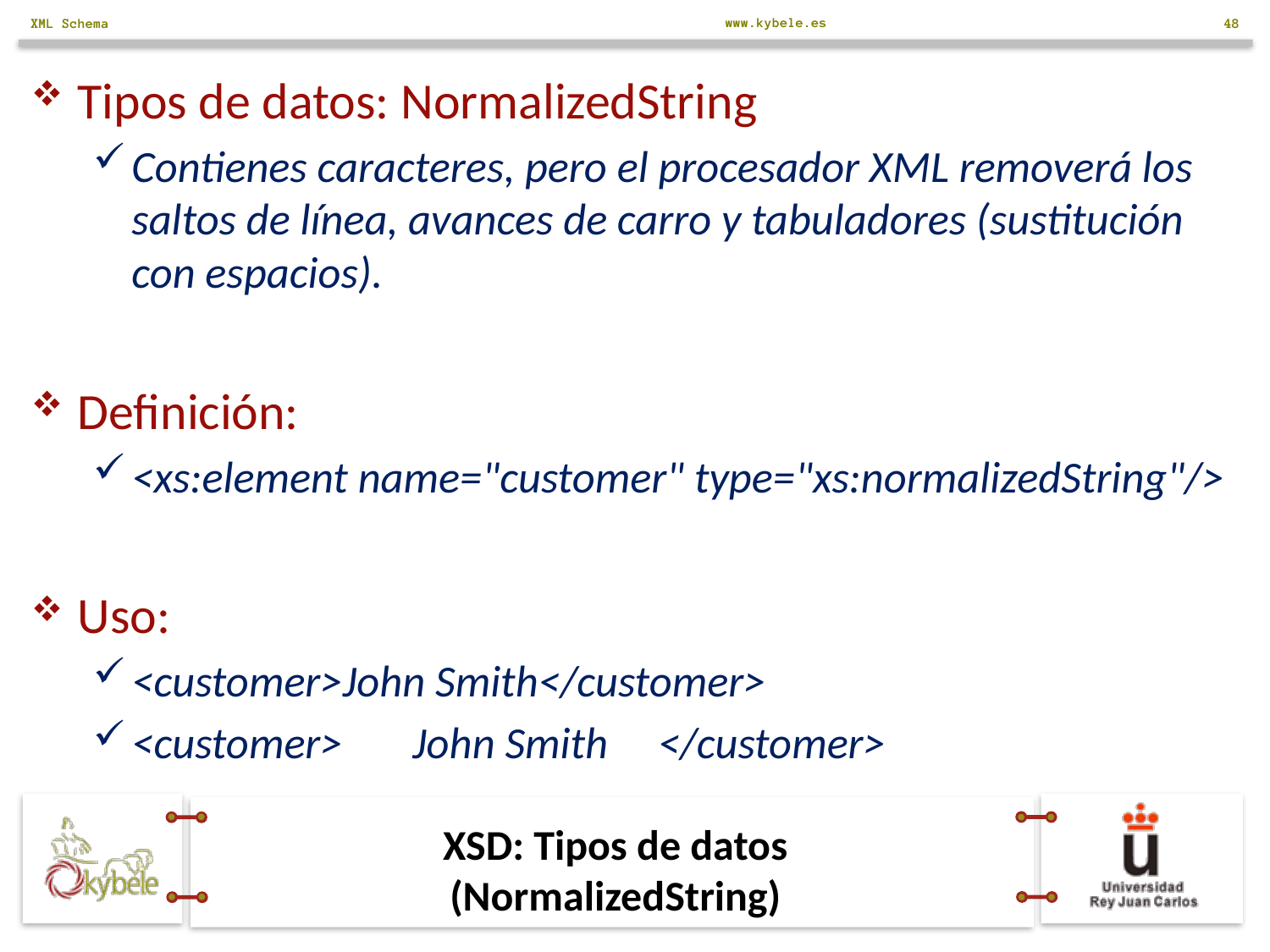

XML Schema
48
Tipos de datos: NormalizedString
Contienes caracteres, pero el procesador XML removerá los saltos de línea, avances de carro y tabuladores (sustitución con espacios).

Definición:
<xs:element name="customer" type="xs:normalizedString"/>

Uso:
<customer>John Smith</customer>
<customer>       John Smith     </customer>
# XSD: Tipos de datos (NormalizedString)